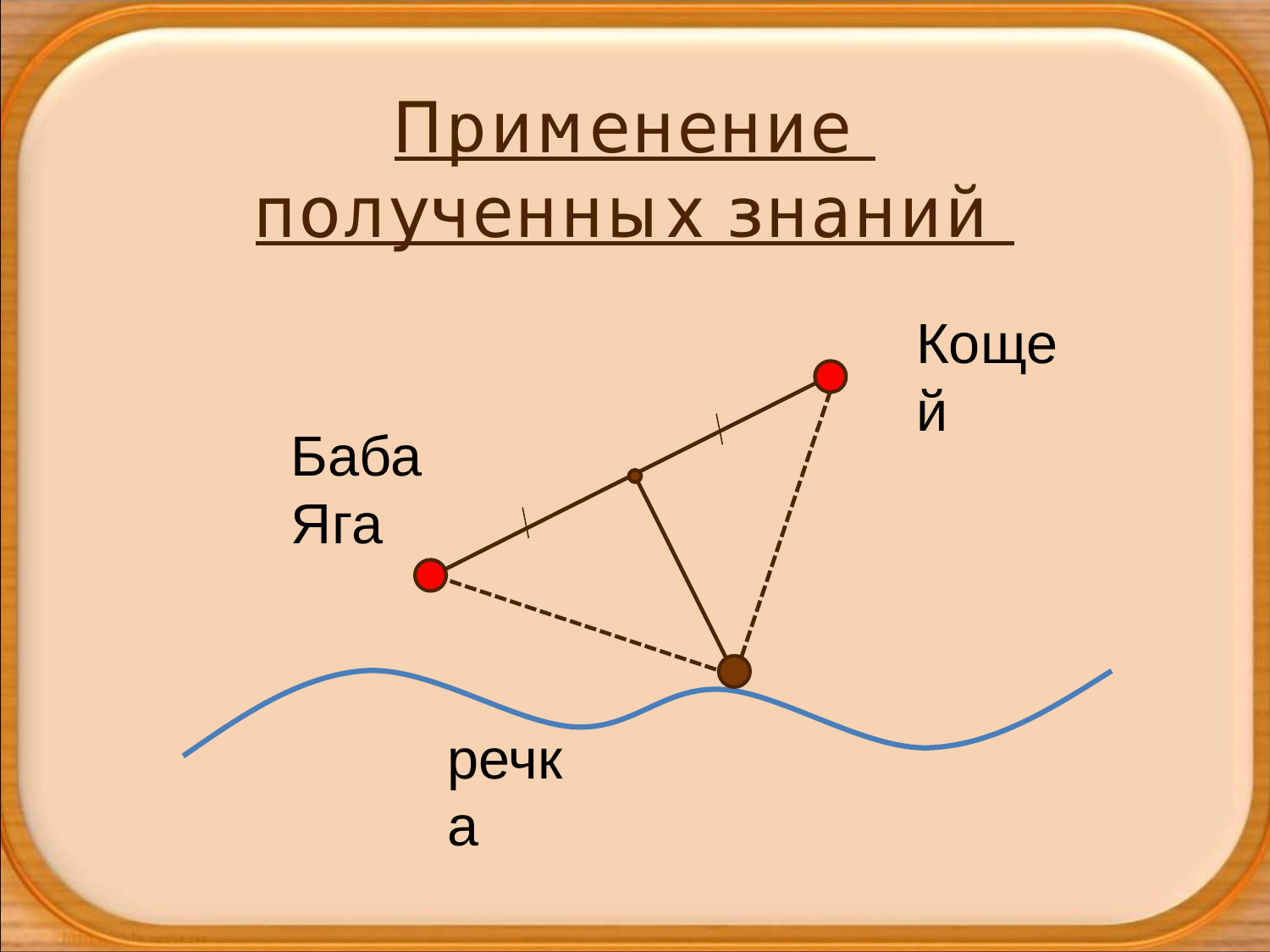

Применение
полученных знаний
Кощей

Баба Яга

речка